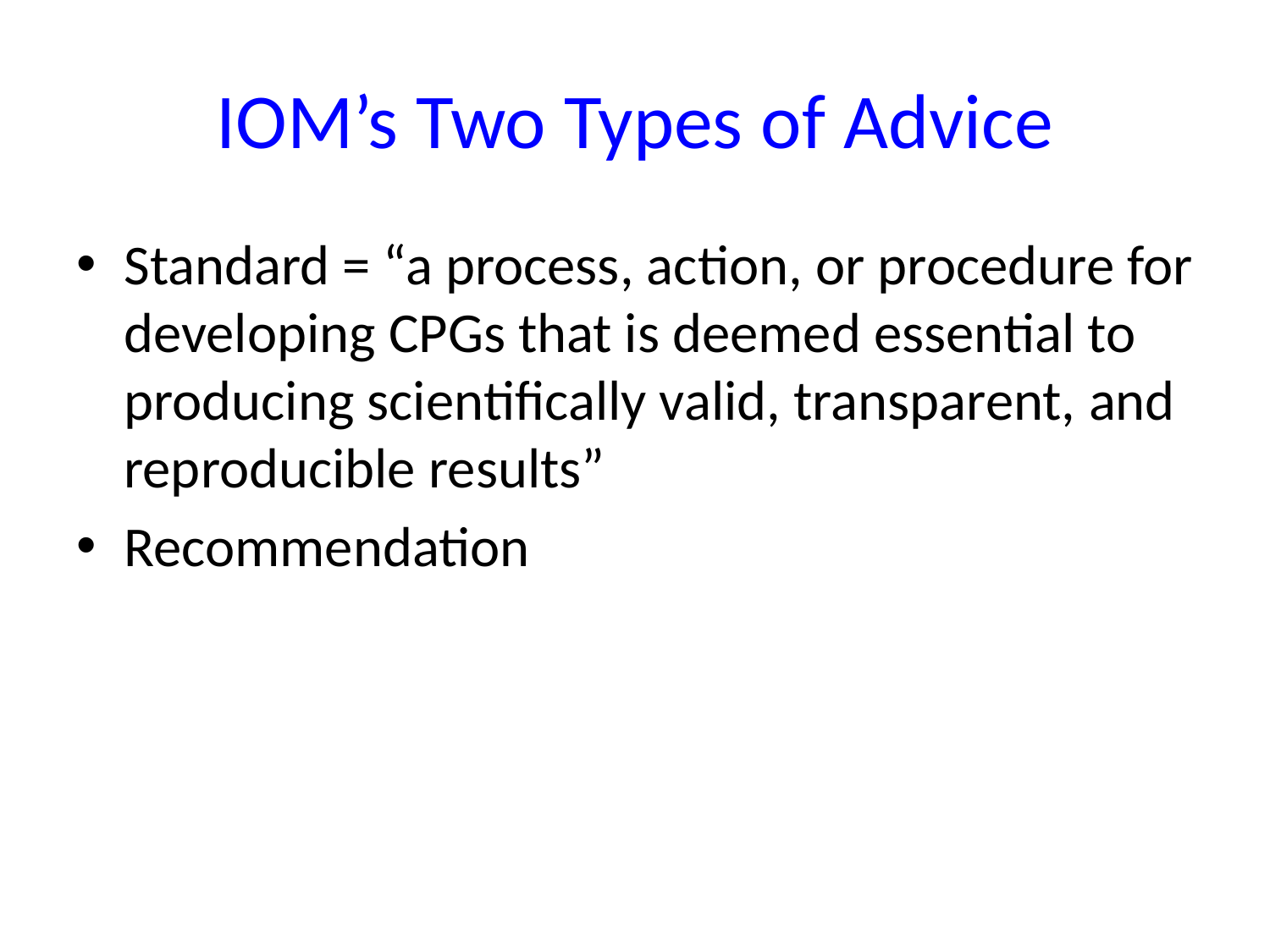

# IOM’s Two Types of Advice
Standard = “a process, action, or procedure for developing CPGs that is deemed essential to producing scientifically valid, transparent, and reproducible results”
Recommendation